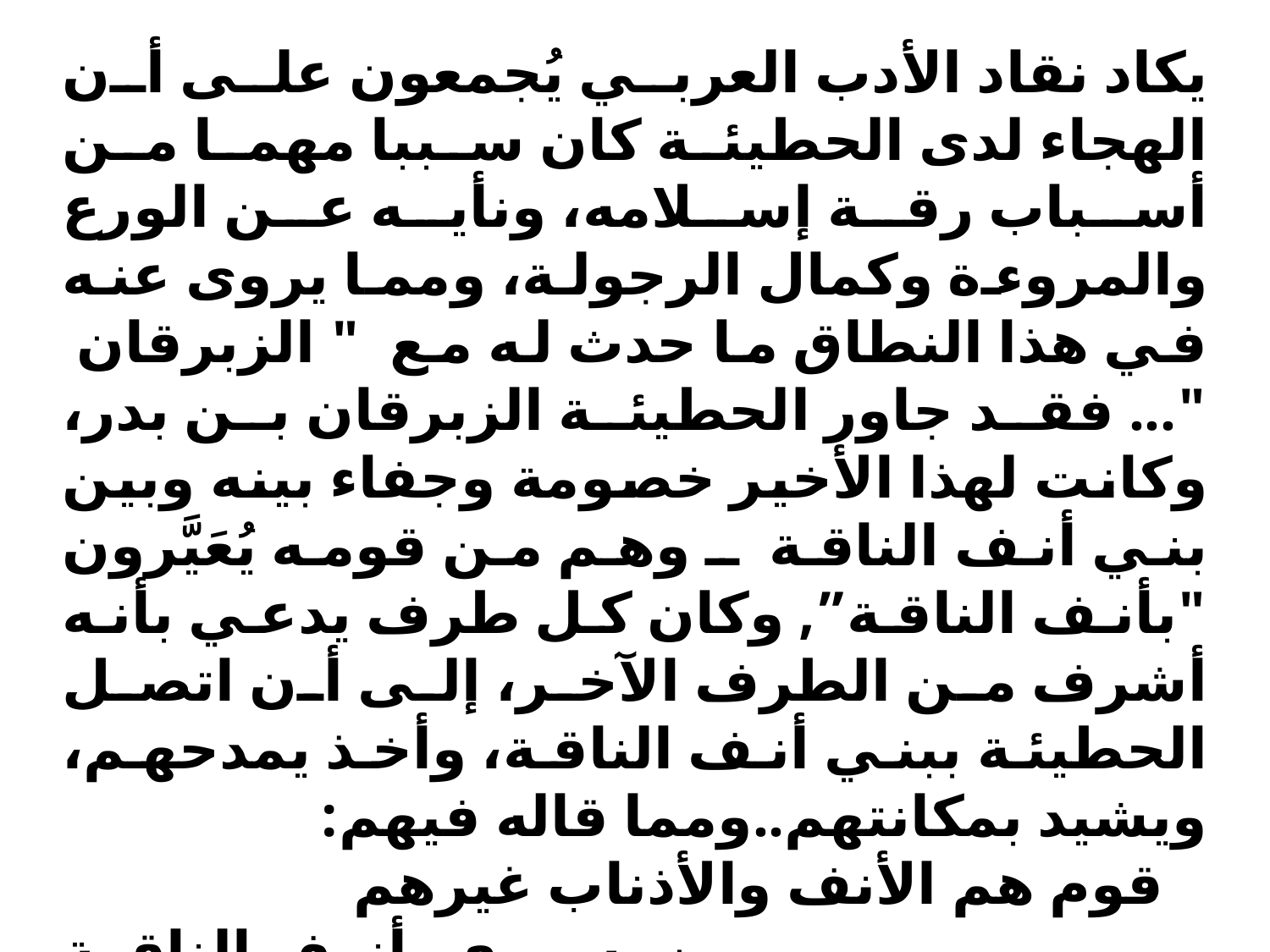

يكاد نقاد الأدب العربي يُجمعون على أن الهجاء لدى الحطيئة كان سببا مهما من أسباب رقة إسلامه، ونأيه عن الورع والمروءة وكمال الرجولة، ومما يروى عنه في هذا النطاق ما حدث له مع  " الزبرقان  "... فقد جاور الحطيئة الزبرقان بن بدر، وكانت لهذا الأخير خصومة وجفاء بينه وبين بني أنف الناقة  ـ وهم من قومه يُعَيَّرون "بأنف الناقة”, وكان كل طرف يدعي بأنه أشرف من الطرف الآخر، إلى أن اتصل الحطيئة ببني أنف الناقة، وأخذ يمدحهم، ويشيد بمكانتهم..ومما قاله فيهم:
   قوم هم الأنف والأذناب غيرهم
                           ومن يسوي بأنف الناقة الذنبا؟
  وكان من العجب أن تحول ذاك اللقب اعتزازا وفخرا ومهابة لهم بفضل هذا البيت القوي الذي نبع فجأة من قريحة الحطيئة.